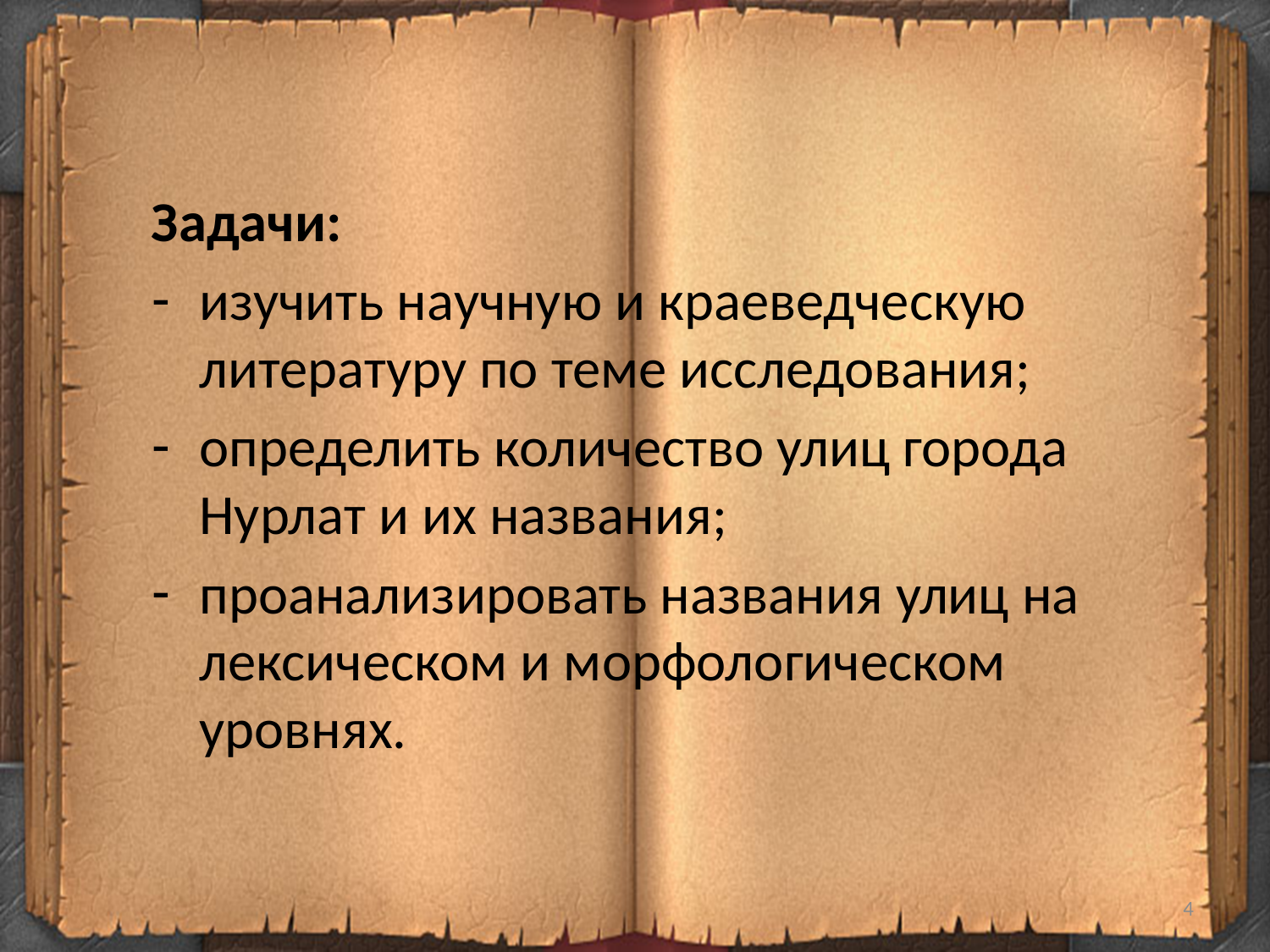

Задачи:
изучить научную и краеведческую литературу по теме исследования;
определить количество улиц города Нурлат и их названия;
проанализировать названия улиц на лексическом и морфологическом уровнях.

#
4